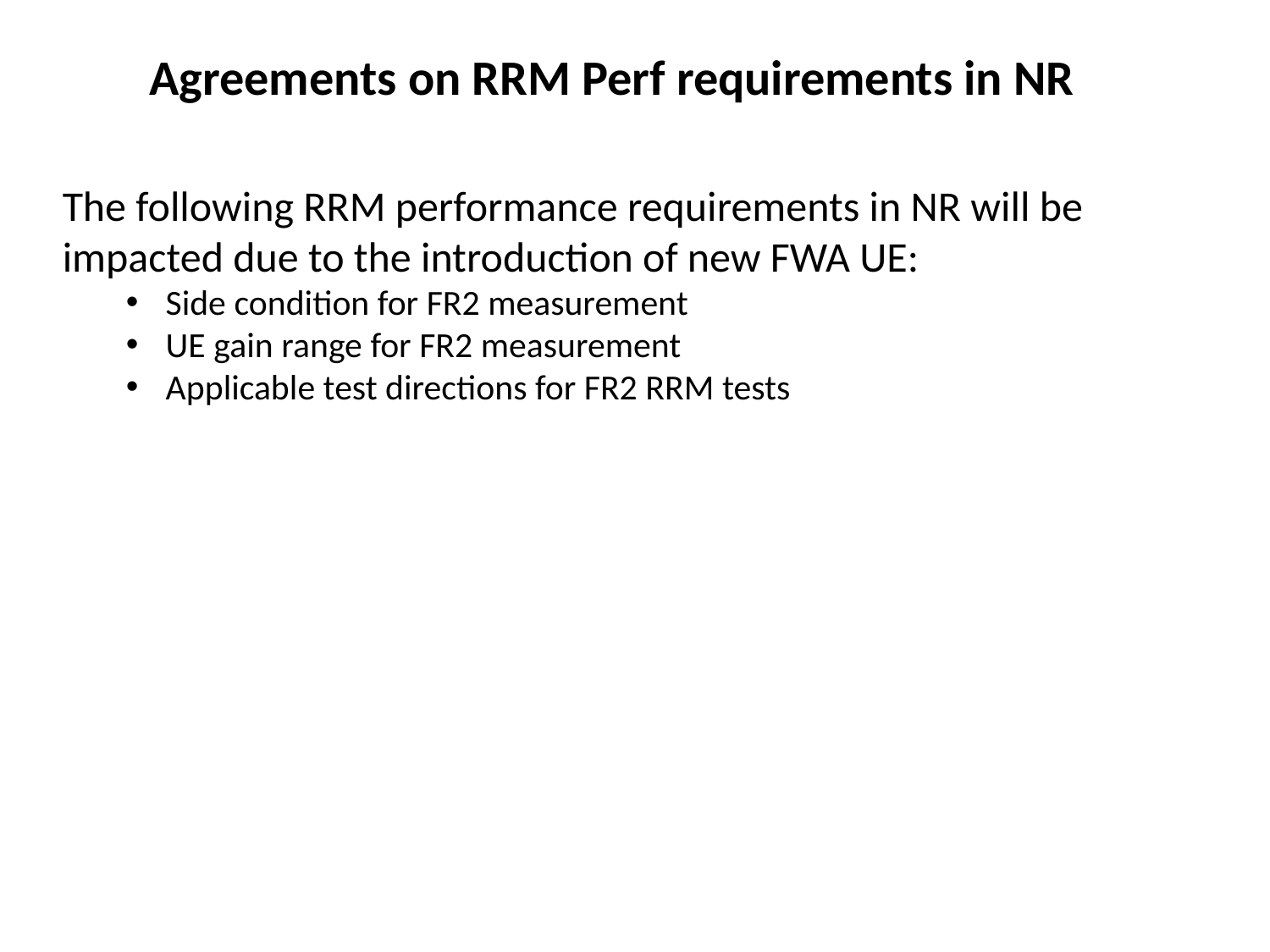

Agreements on RRM Perf requirements in NR
The following RRM performance requirements in NR will be impacted due to the introduction of new FWA UE:
Side condition for FR2 measurement
UE gain range for FR2 measurement
Applicable test directions for FR2 RRM tests